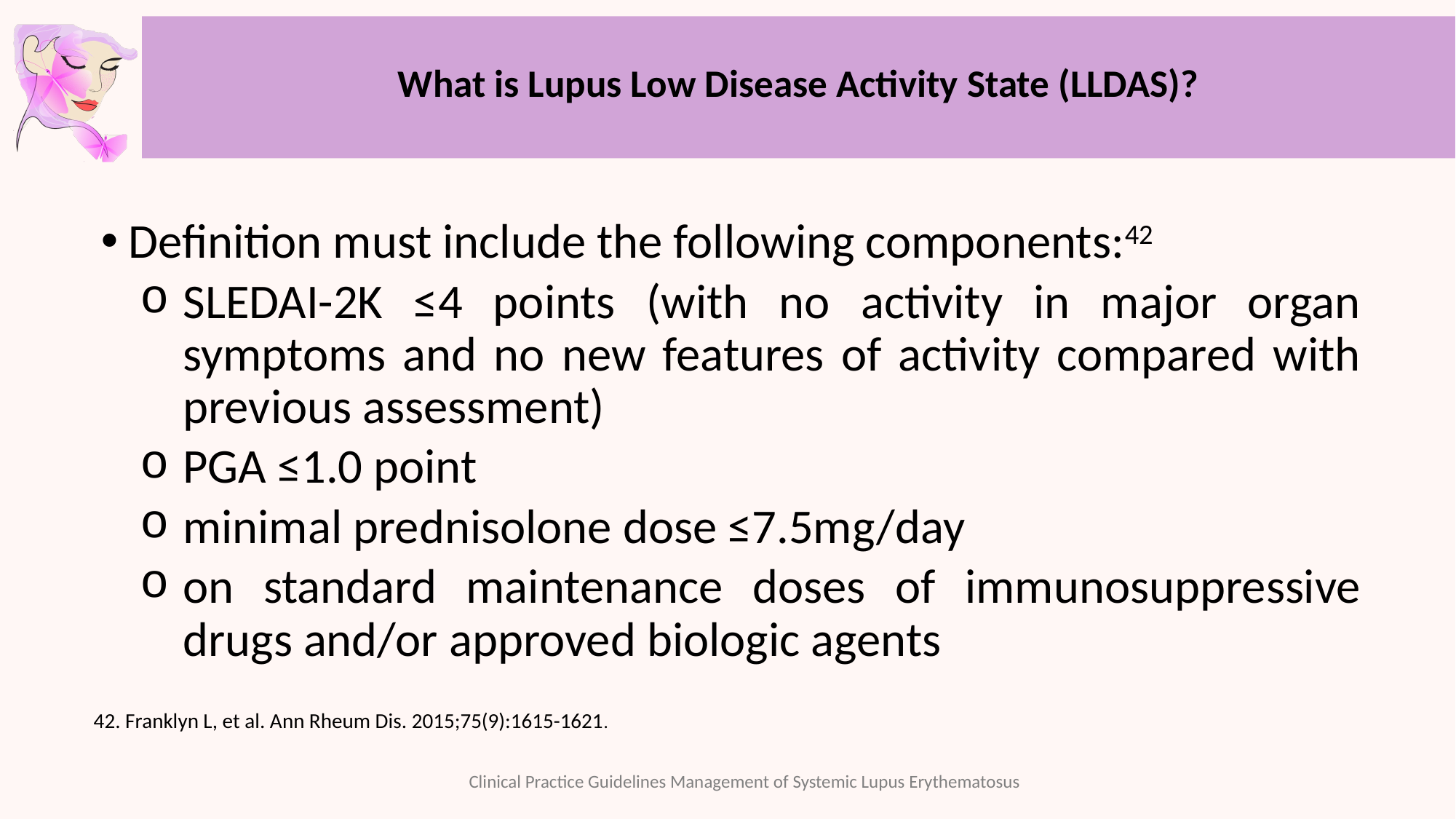

# What is Lupus Low Disease Activity State (LLDAS)?
Definition must include the following components:42
SLEDAI-2K ≤4 points (with no activity in major organ symptoms and no new features of activity compared with previous assessment)
PGA ≤1.0 point
minimal prednisolone dose ≤7.5mg/day
on standard maintenance doses of immunosuppressive drugs and/or approved biologic agents

42. Franklyn L, et al. Ann Rheum Dis. 2015;75(9):1615-1621.